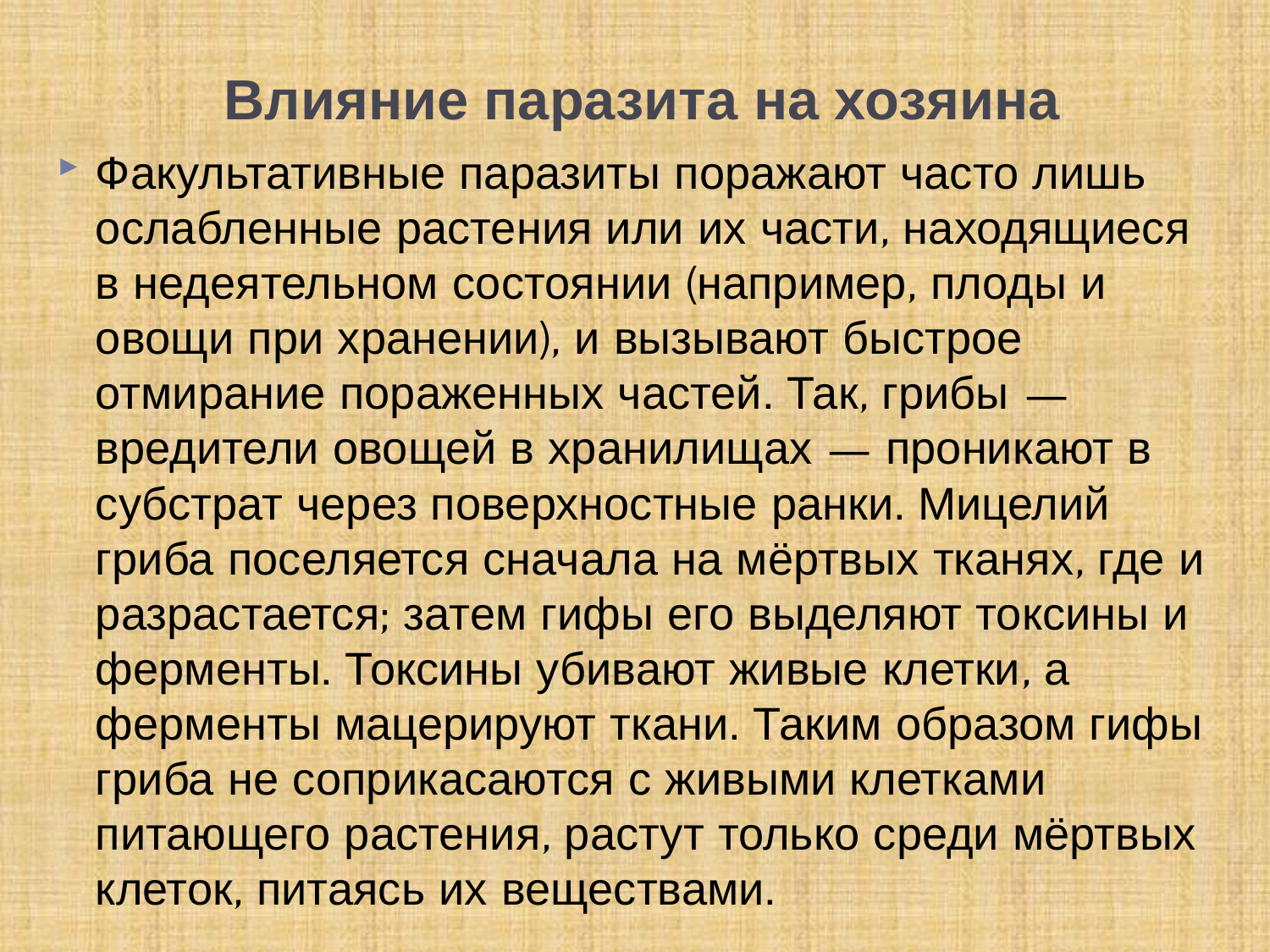

# Влияние паразита на хозяина
Факультативные паразиты поражают часто лишь ослабленные растения или их части, находящиеся в недеятельном состоянии (например, плоды и овощи при хранении), и вызывают быстрое отмирание пораженных частей. Так, грибы — вредители овощей в хранилищах — проникают в субстрат через поверхностные ранки. Мицелий гриба поселяется сначала на мёртвых тканях, где и разрастается; затем гифы его выделяют токсины и ферменты. Токсины убивают живые клетки, а ферменты мацерируют ткани. Таким образом гифы гриба не соприкасаются с живыми клетками питающего растения, растут только среди мёртвых клеток, питаясь их веществами.